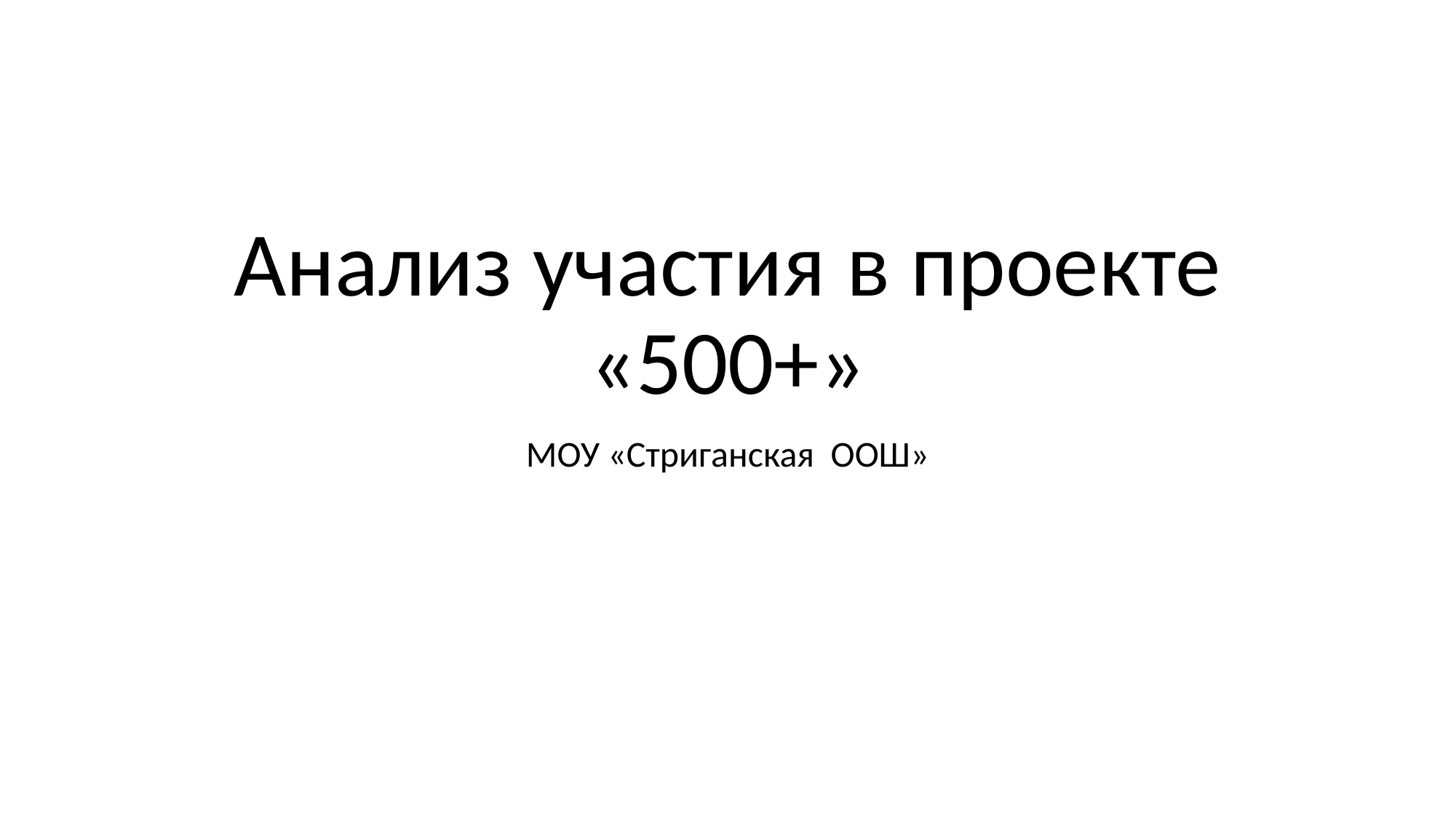

# Анализ участия в проекте «500+»
МОУ «Стриганская  ООШ»